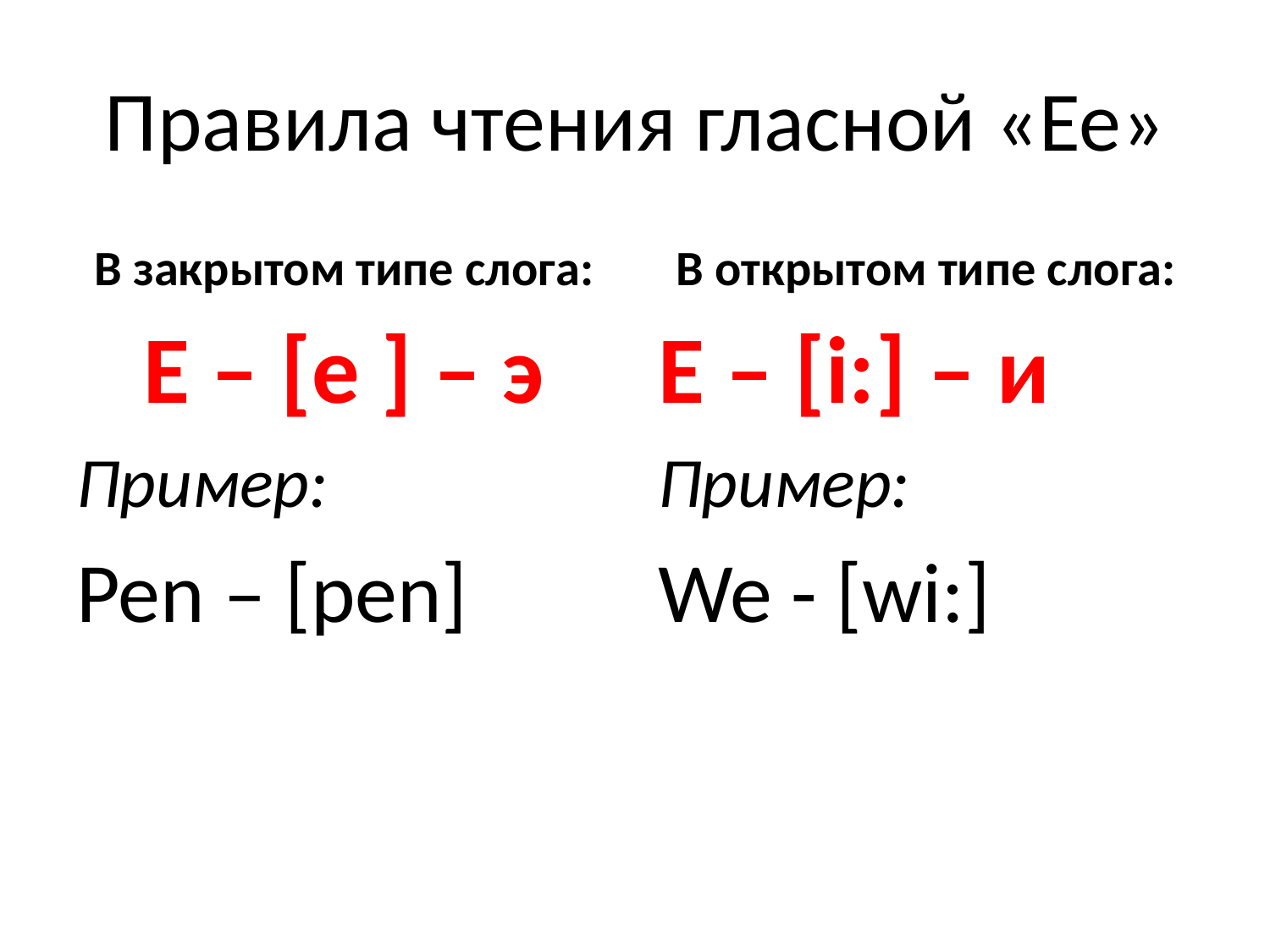

# Правила чтения гласной «Ee»
В закрытом типе слога:
В открытом типе слога:
E – [e ] – э
Пример:
Pen – [pen]
E – [i:] – и
Пример:
We - [wi:]